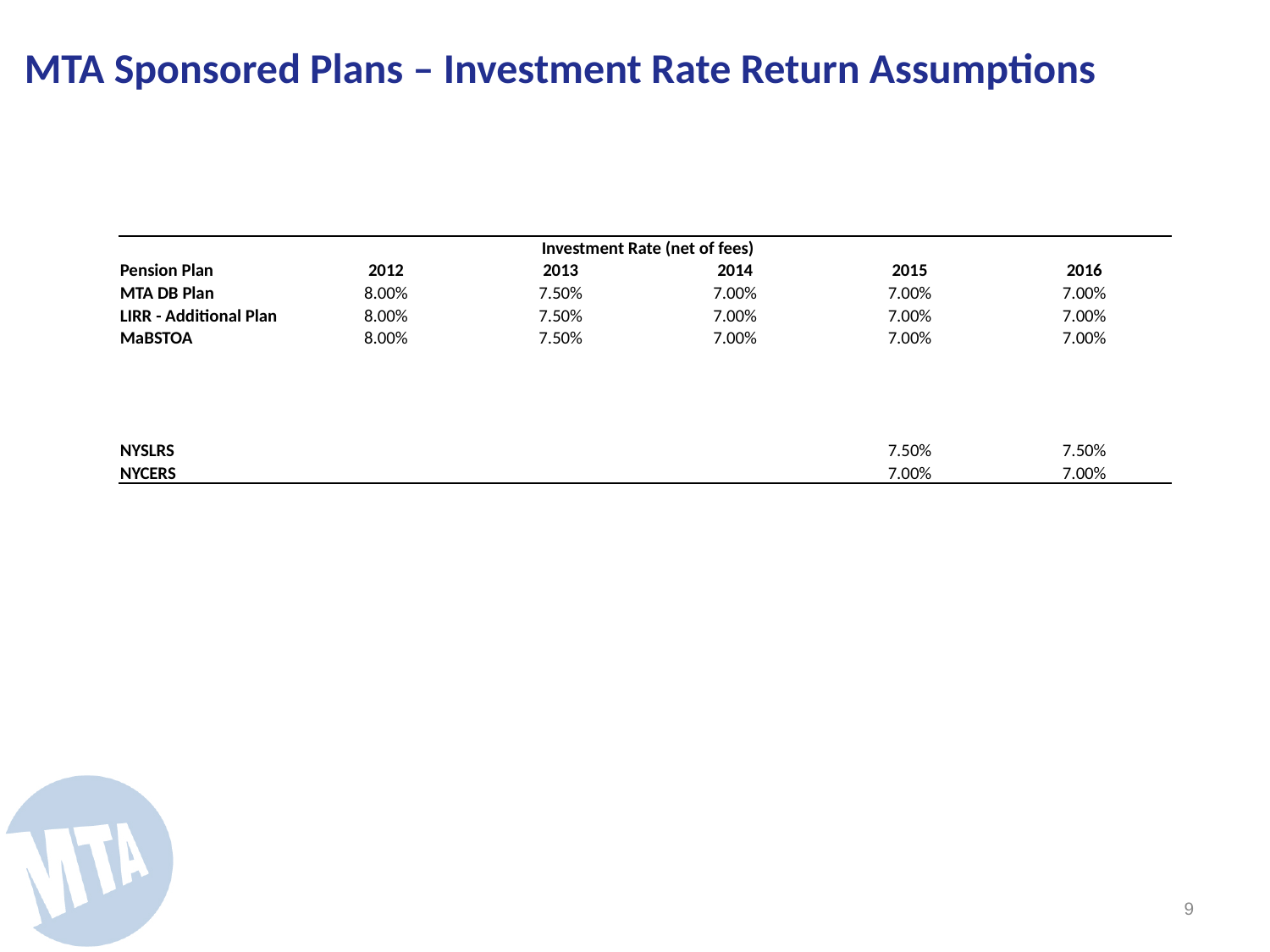

MTA Sponsored Plans – Investment Rate Return Assumptions
|  | Investment Rate (net of fees) |  |  |  |  |
| --- | --- | --- | --- | --- | --- |
| Pension Plan | 2012 | 2013 | 2014 | 2015 | 2016 |
| MTA DB Plan | 8.00% | 7.50% | 7.00% | 7.00% | 7.00% |
| LIRR - Additional Plan | 8.00% | 7.50% | 7.00% | 7.00% | 7.00% |
| MaBSTOA | 8.00% | 7.50% | 7.00% | 7.00% | 7.00% |
|  |  |  |  |  |  |
|  |  |  |  |  |  |
|  |  |  |  |  |  |
|  |  |  |  |  |  |
| NYSLRS |  |  |  | 7.50% | 7.50% |
| NYCERS |  |  |  | 7.00% | 7.00% |
9